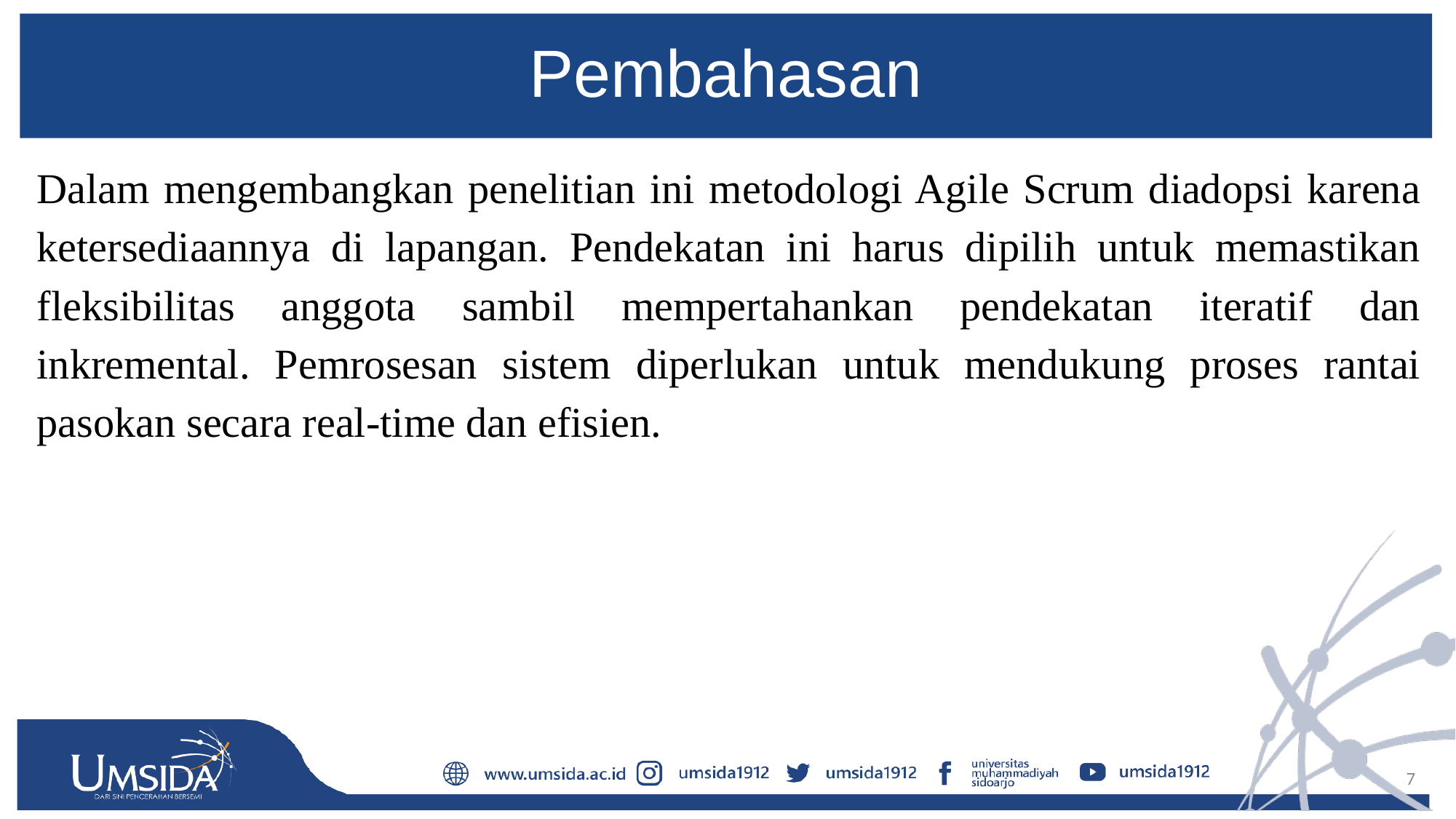

# Pembahasan
Dalam mengembangkan penelitian ini metodologi Agile Scrum diadopsi karena ketersediaannya di lapangan. Pendekatan ini harus dipilih untuk memastikan fleksibilitas anggota sambil mempertahankan pendekatan iteratif dan inkremental. Pemrosesan sistem diperlukan untuk mendukung proses rantai pasokan secara real-time dan efisien.